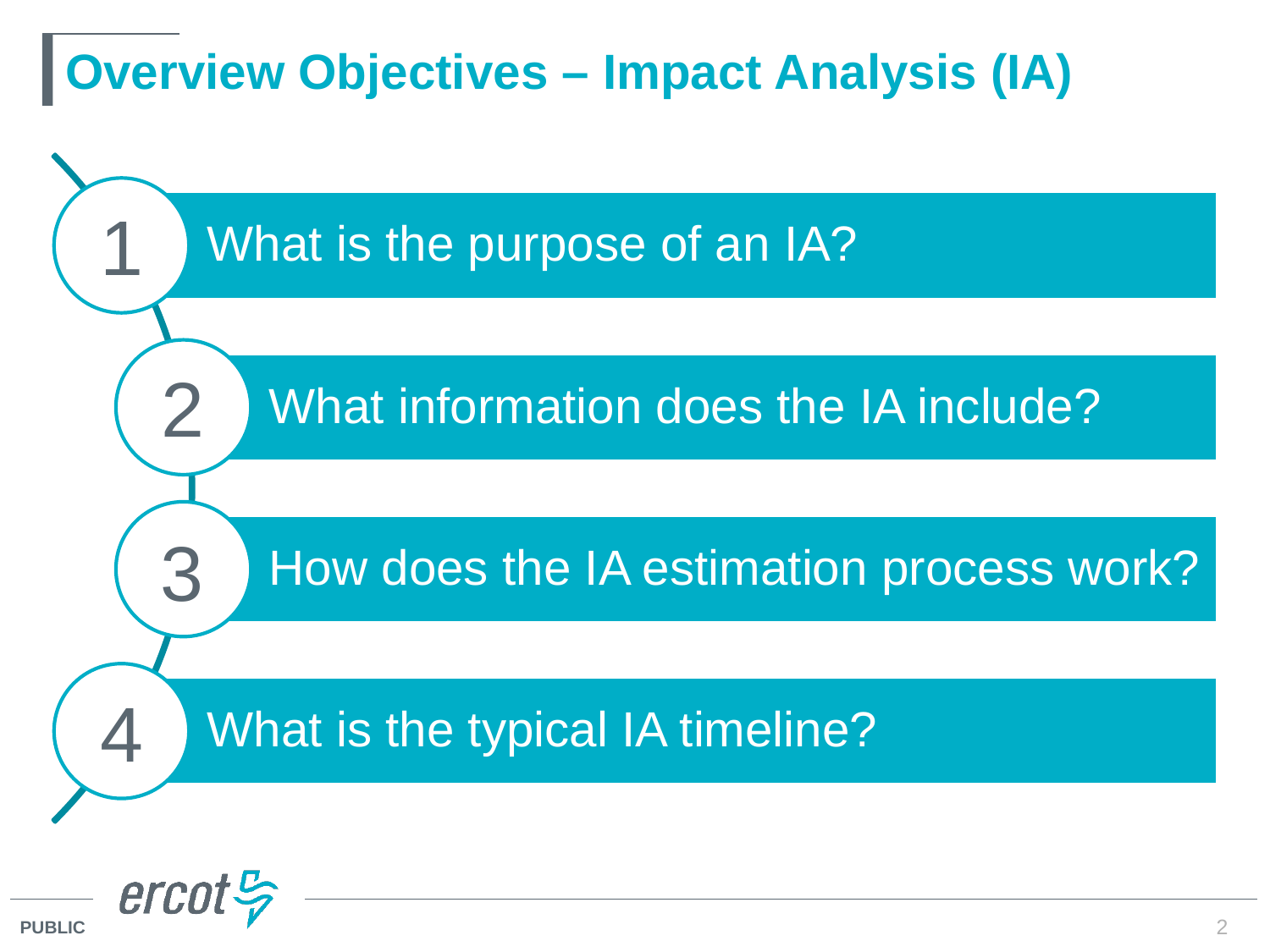

# Overview Objectives – Impact Analysis (IA)
What is the purpose of an IA?
What information does the IA include?
How does the IA estimation process work?
What is the typical IA timeline?
1
2
3
4
2